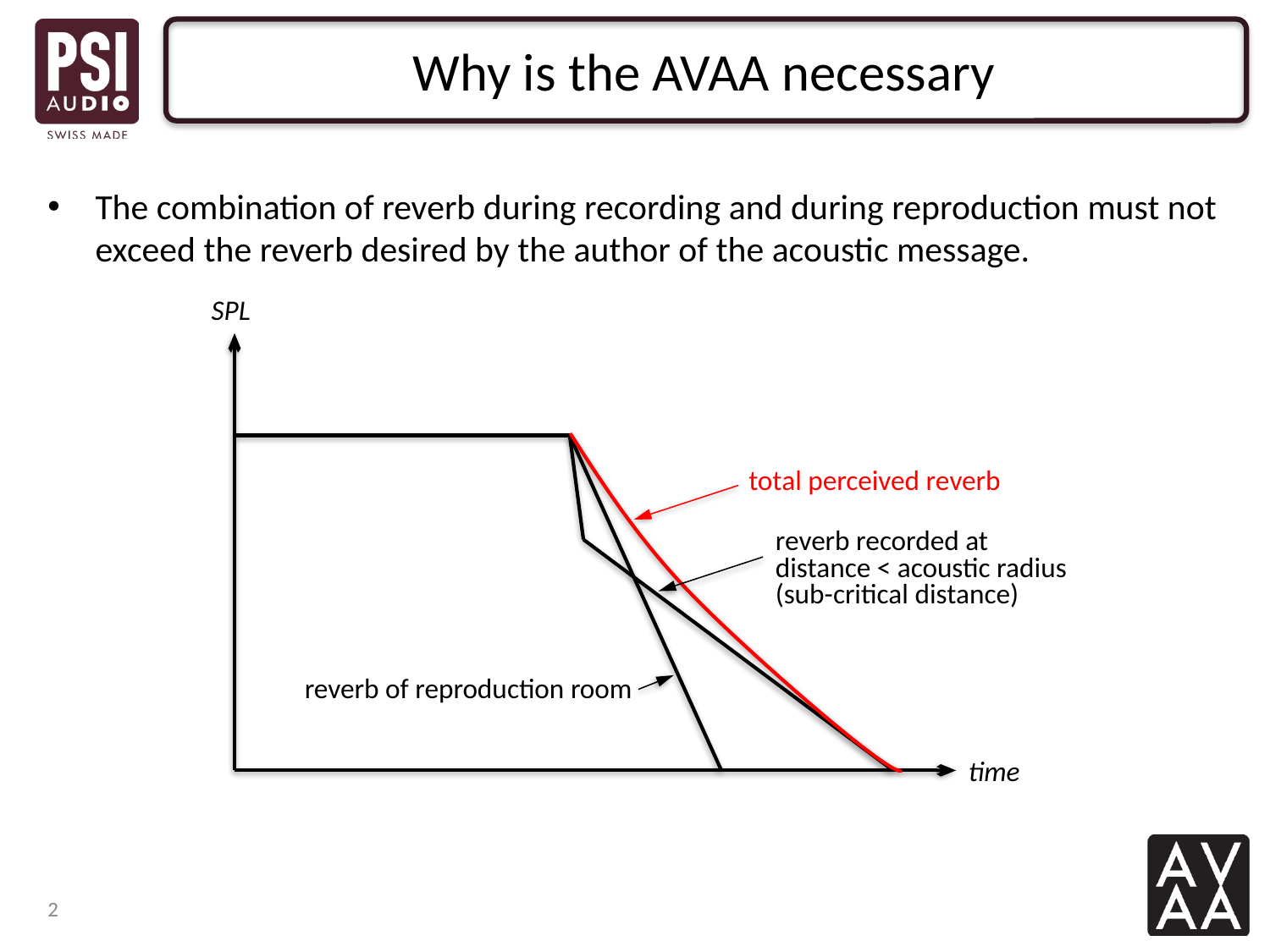

# Why is the AVAA necessary
The combination of reverb during recording and during reproduction must not exceed the reverb desired by the author of the acoustic message.
SPL

total perceived reverb
reverb recorded at
distance < acoustic radius
(sub-critical distance)
reverb of reproduction room
time
2